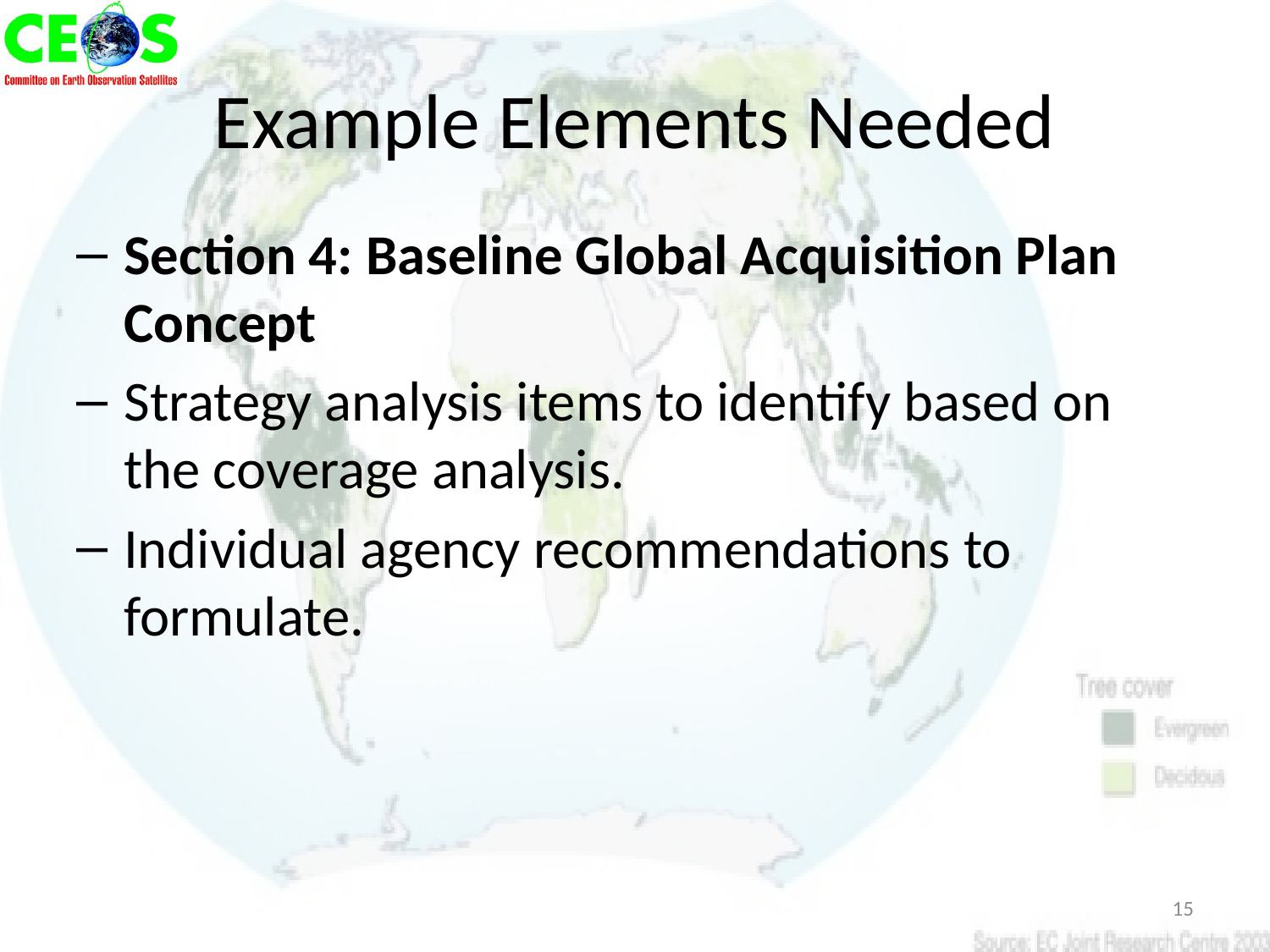

# Example Elements Needed
Section 4: Baseline Global Acquisition Plan Concept
Strategy analysis items to identify based on the coverage analysis.
Individual agency recommendations to formulate.
15